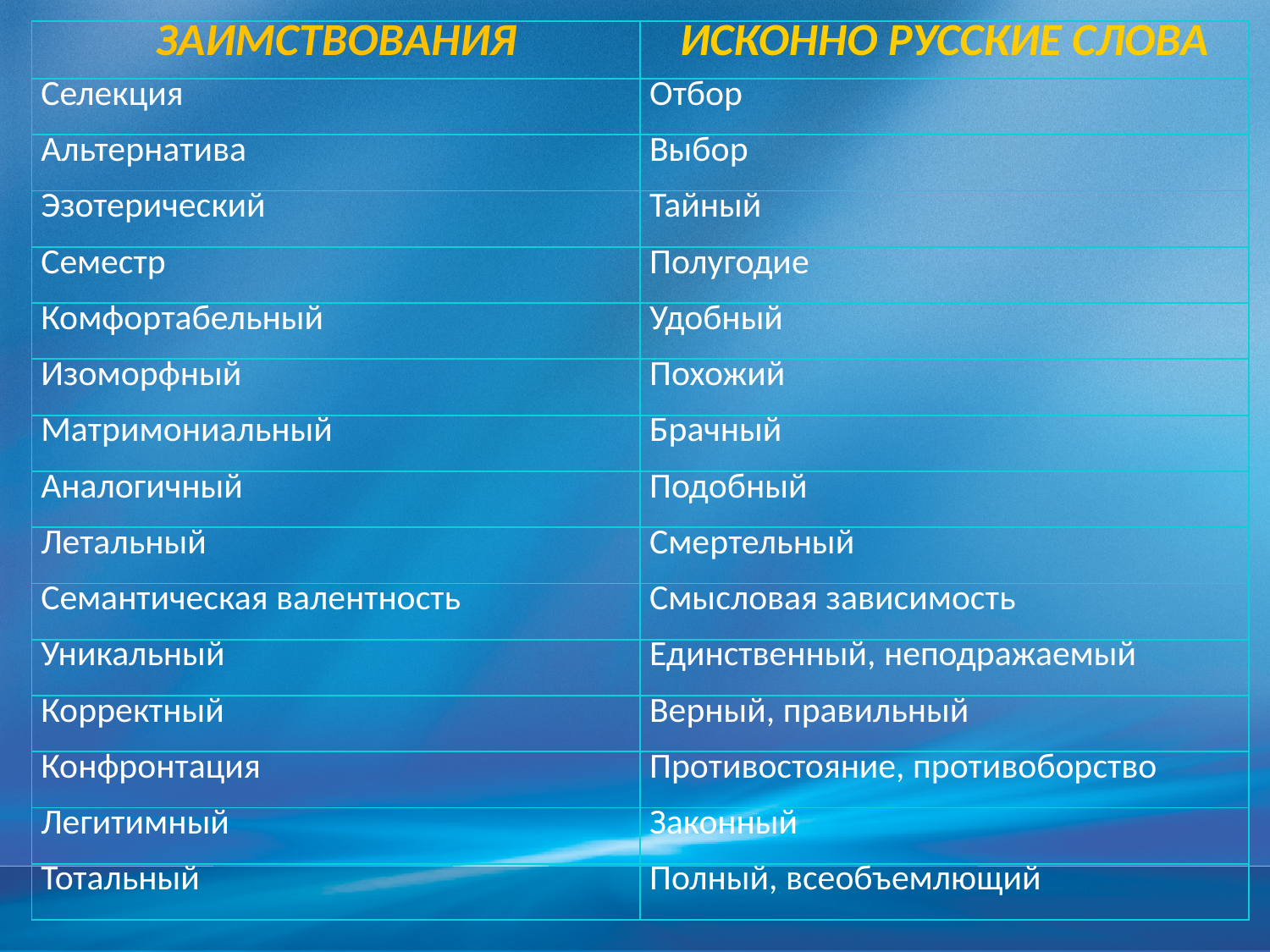

| ЗАИМСТВОВАНИЯ | ИСКОННО РУССКИЕ СЛОВА |
| --- | --- |
| Селекция | Отбор |
| Альтернатива | Выбор |
| Эзотерический | Тайный |
| Семестр | Полугодие |
| Комфортабельный | Удобный |
| Изоморфный | Похожий |
| Матримониальный | Брачный |
| Аналогичный | Подобный |
| Летальный | Смертельный |
| Семантическая валентность | Смысловая зависимость |
| Уникальный | Единственный, неподражаемый |
| Корректный | Верный, правильный |
| Конфронтация | Противостояние, противоборство |
| Легитимный | Законный |
| Тотальный | Полный, всеобъемлющий |